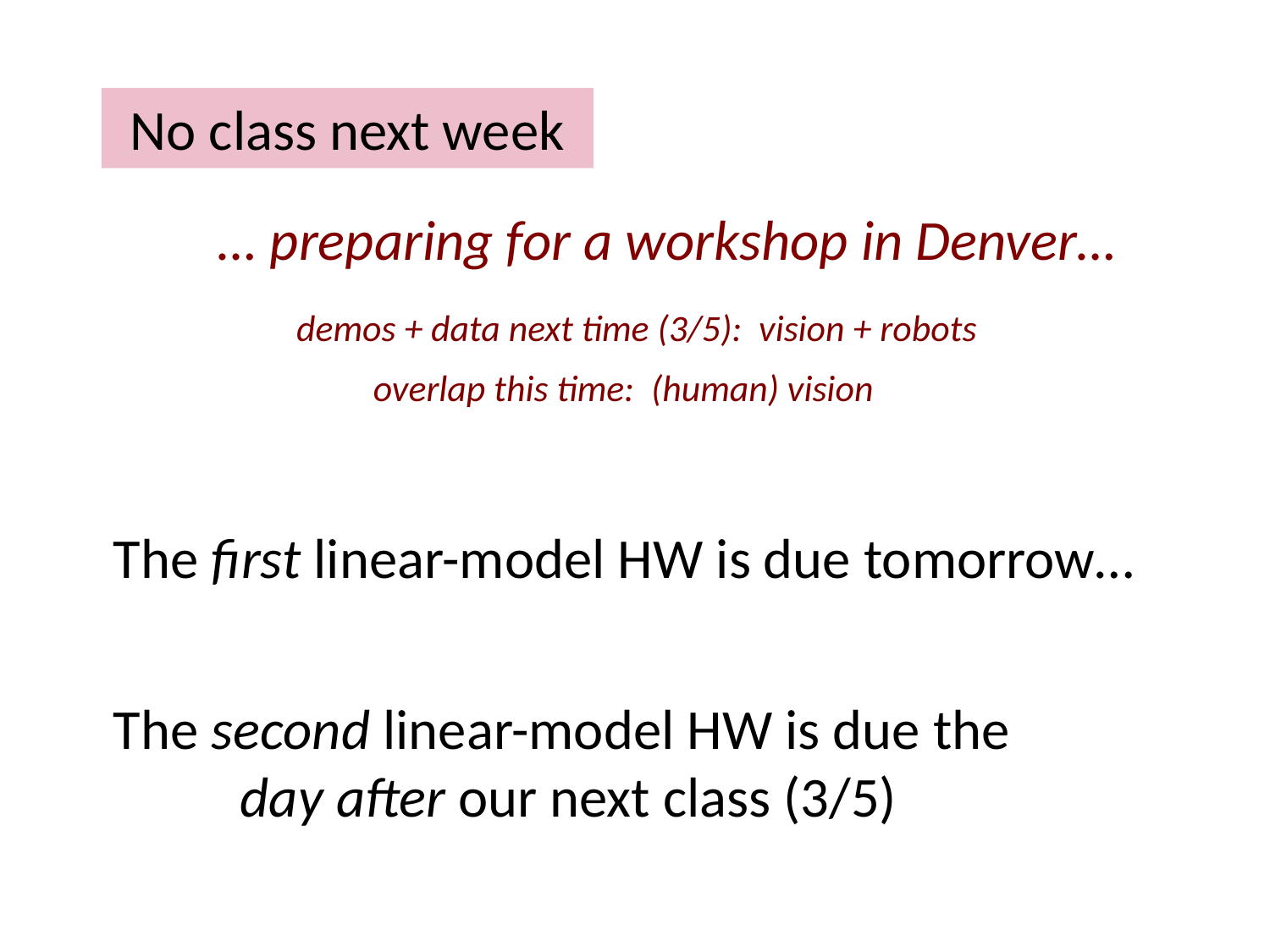

No class next week
… preparing for a workshop in Denver…
demos + data next time (3/5):  vision + robots
overlap this time:  (human) vision
The first linear-model HW is due tomorrow…
The second linear-model HW is due the 	day after our next class (3/5)